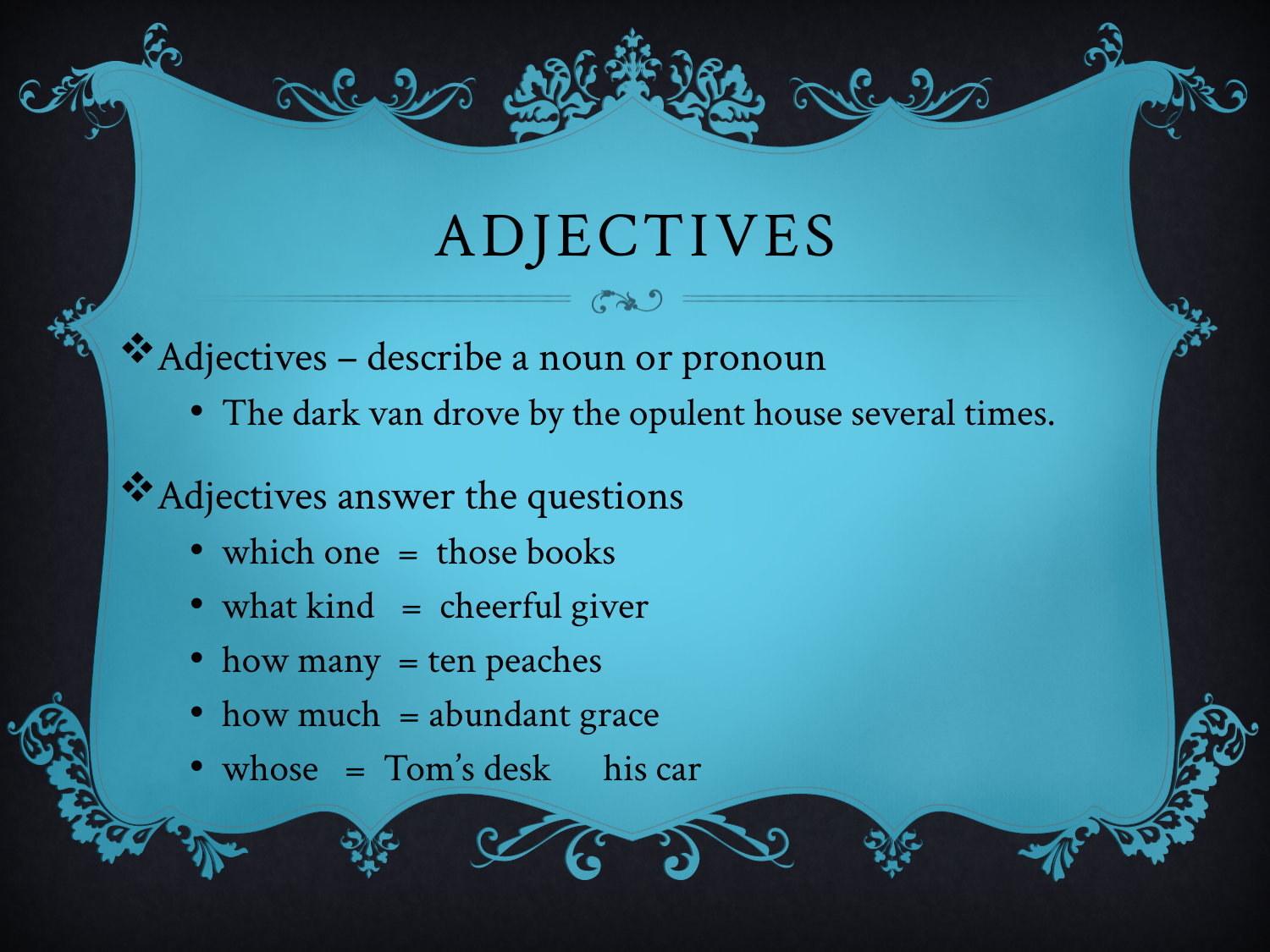

# Adjectives
Adjectives – describe a noun or pronoun
The dark van drove by the opulent house several times.
Adjectives answer the questions
which one  =  those books
what kind   =  cheerful giver
how many  = ten peaches
how much  = abundant grace
whose   =  Tom’s desk      his car